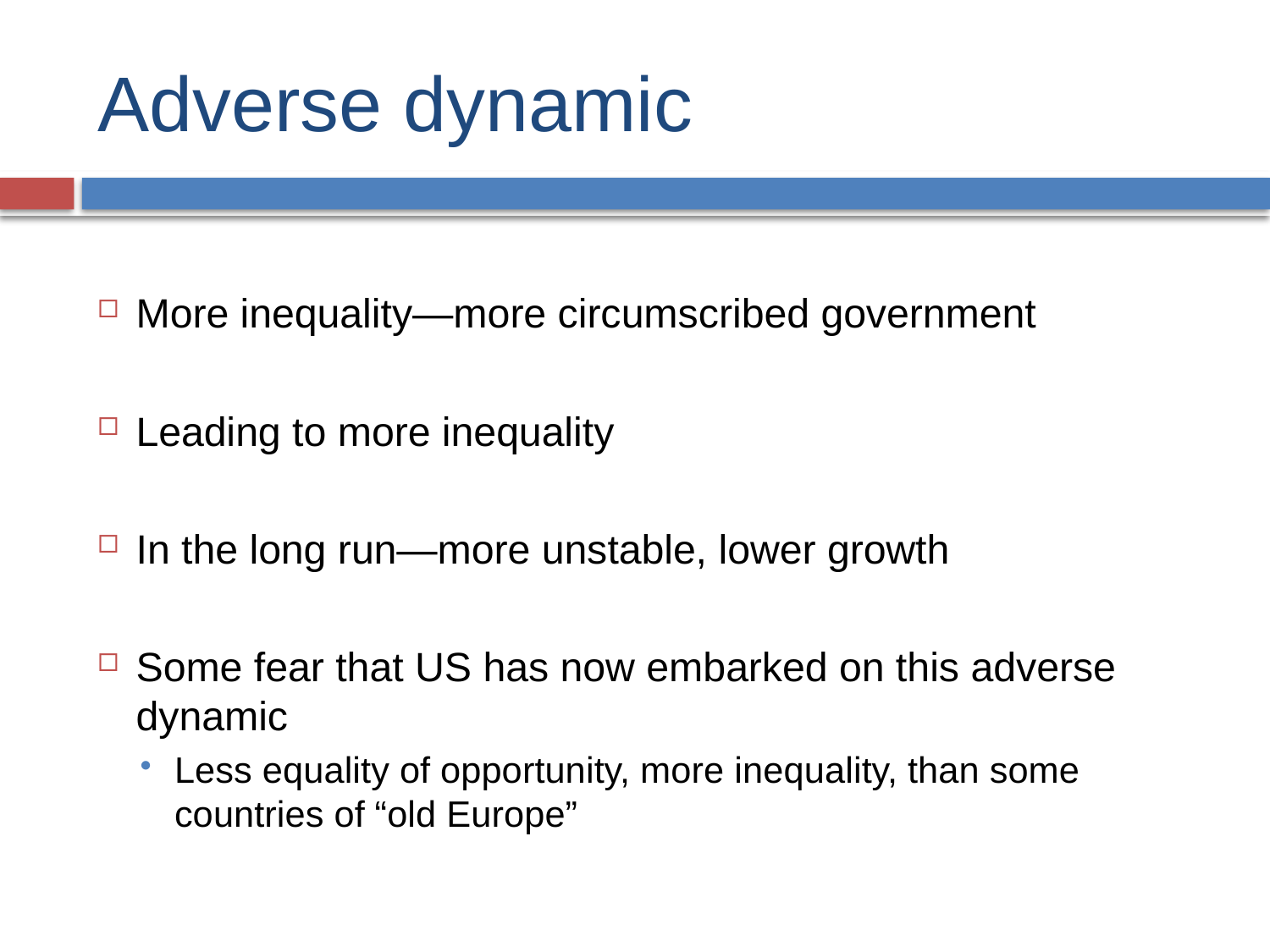

# Adverse dynamic

More inequality—more circumscribed government

Leading to more inequality

In the long run—more unstable, lower growth

Some fear that US has now embarked on this adverse dynamic
Less equality of opportunity, more inequality, than some countries of “old Europe”